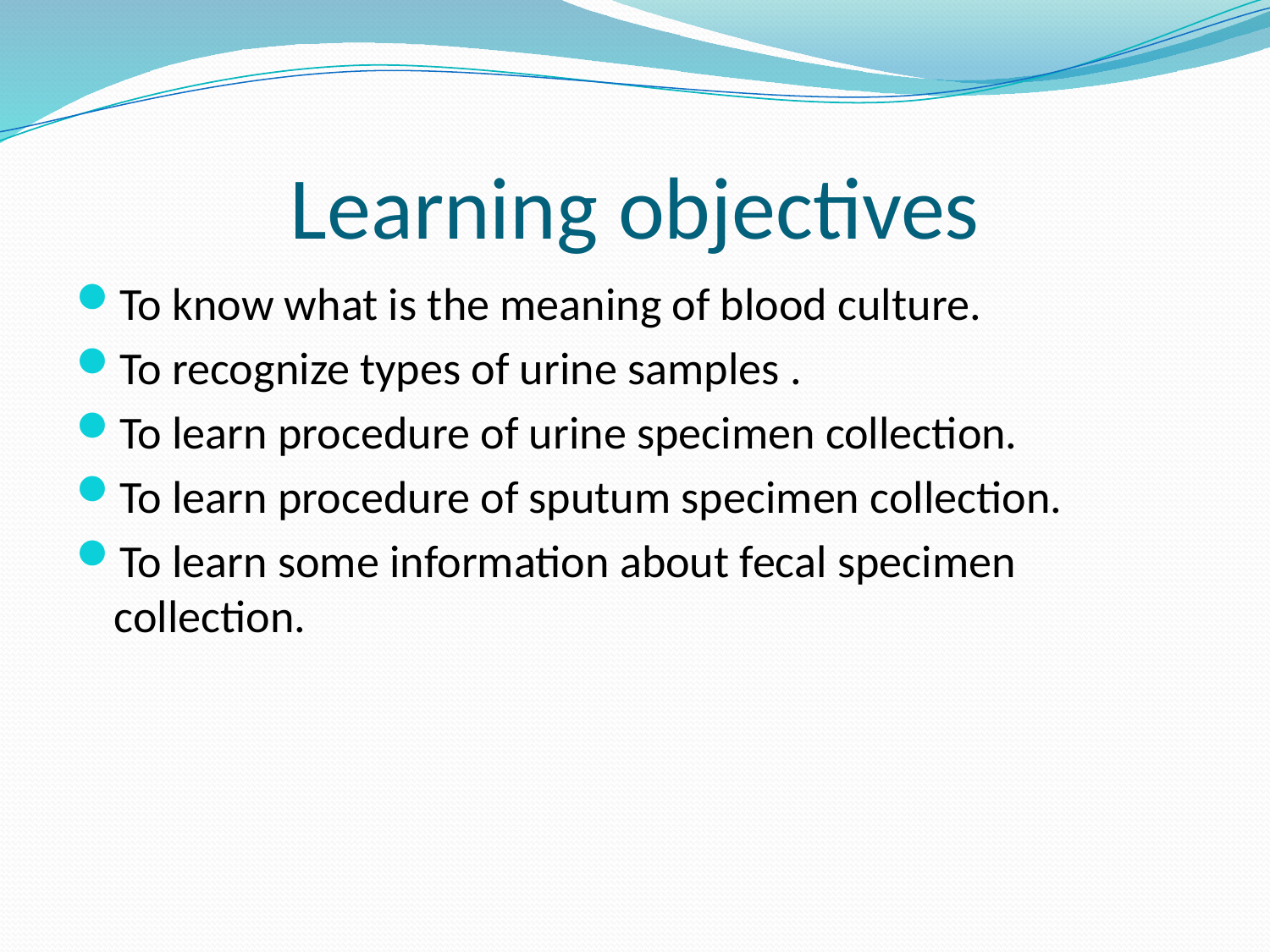

# Learning objectives
To know what is the meaning of blood culture.
To recognize types of urine samples .
To learn procedure of urine specimen collection.
To learn procedure of sputum specimen collection.
To learn some information about fecal specimen collection.